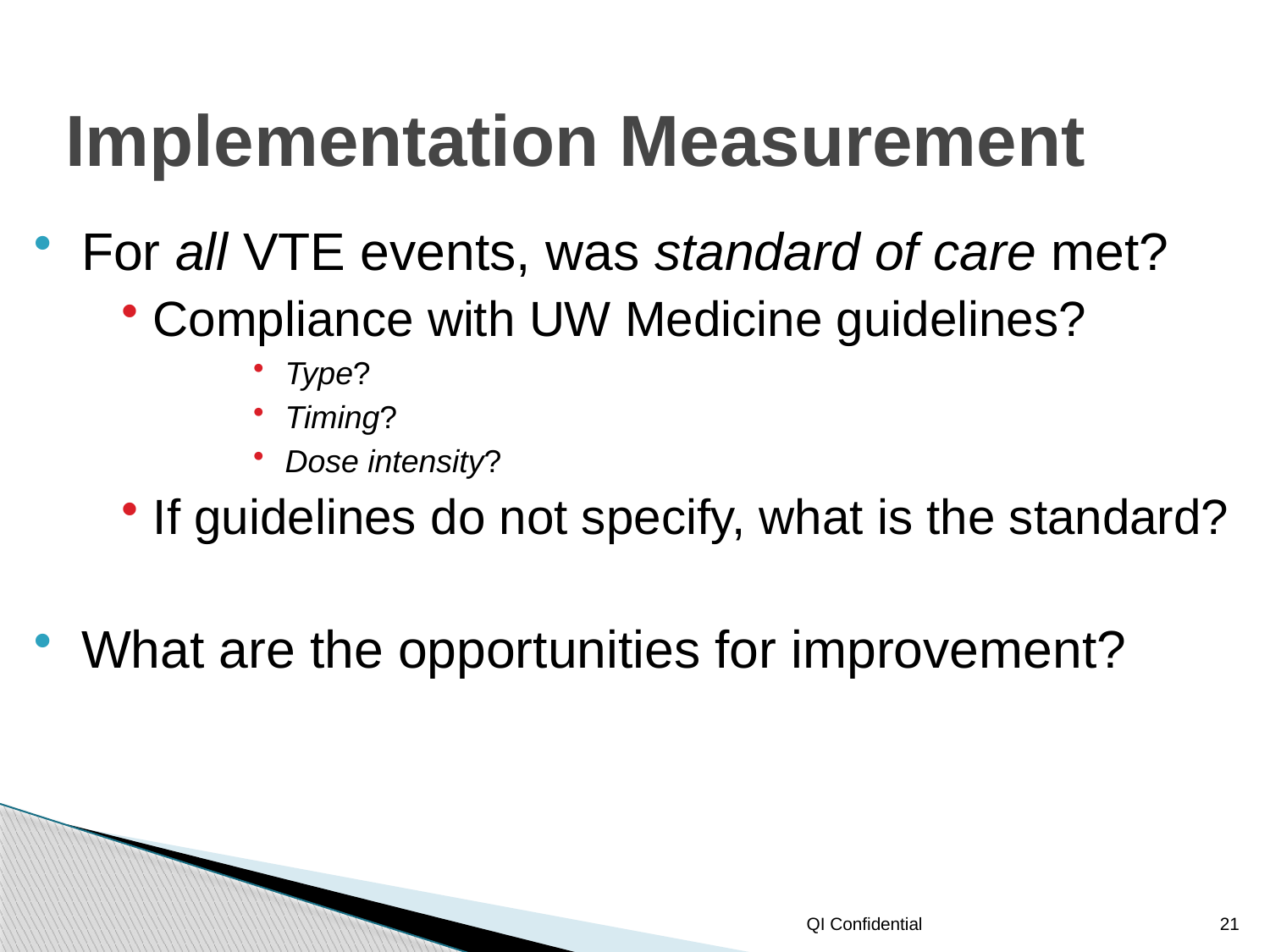

# Implementation Measurement
For all VTE events, was standard of care met?
Compliance with UW Medicine guidelines?
Type?
Timing?
Dose intensity?
If guidelines do not specify, what is the standard?

What are the opportunities for improvement?

QI Confidential
21